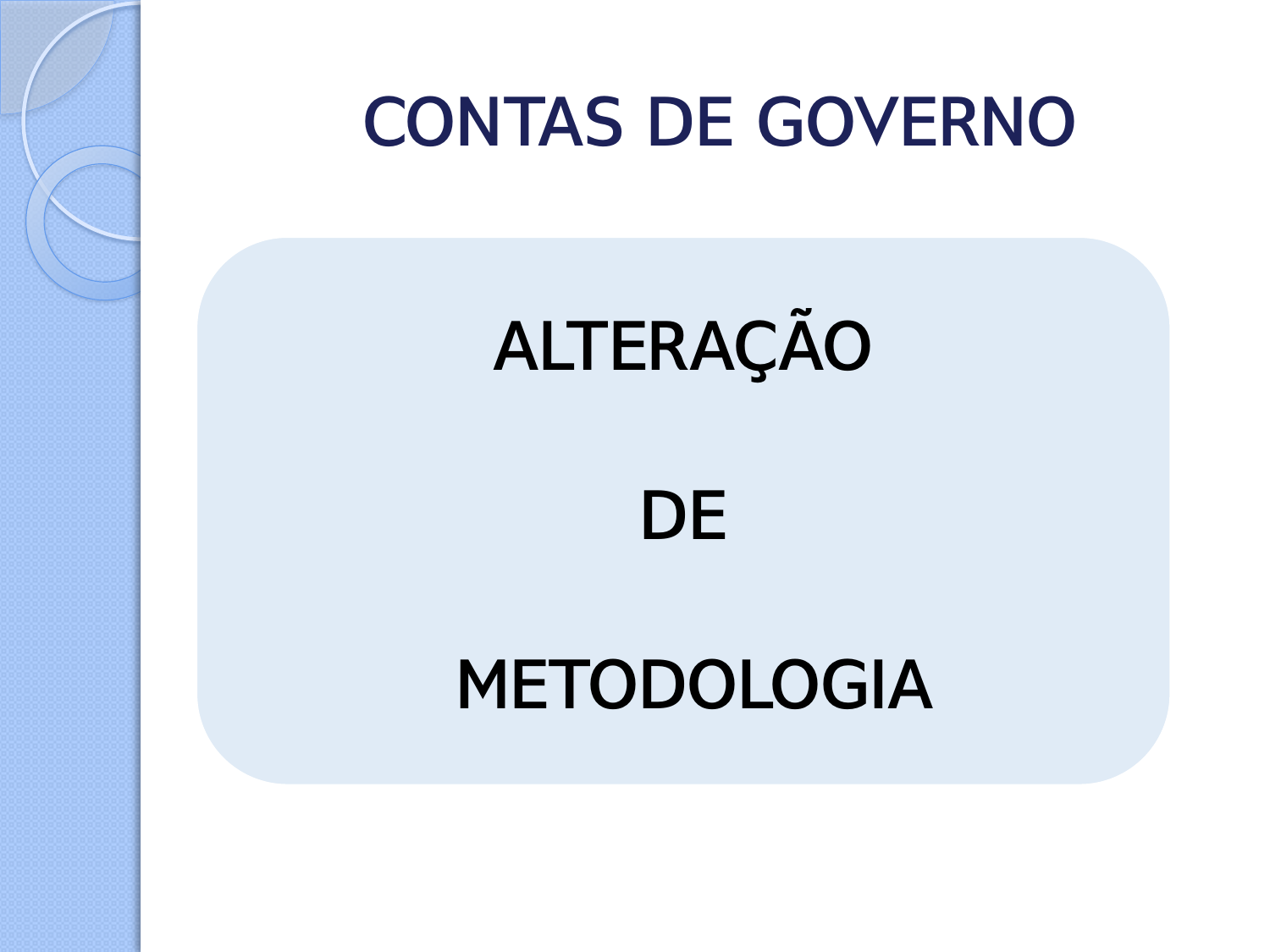

# CONTAS DE GOVERNO
ALTERAÇÃO

DE

 METODOLOGIA